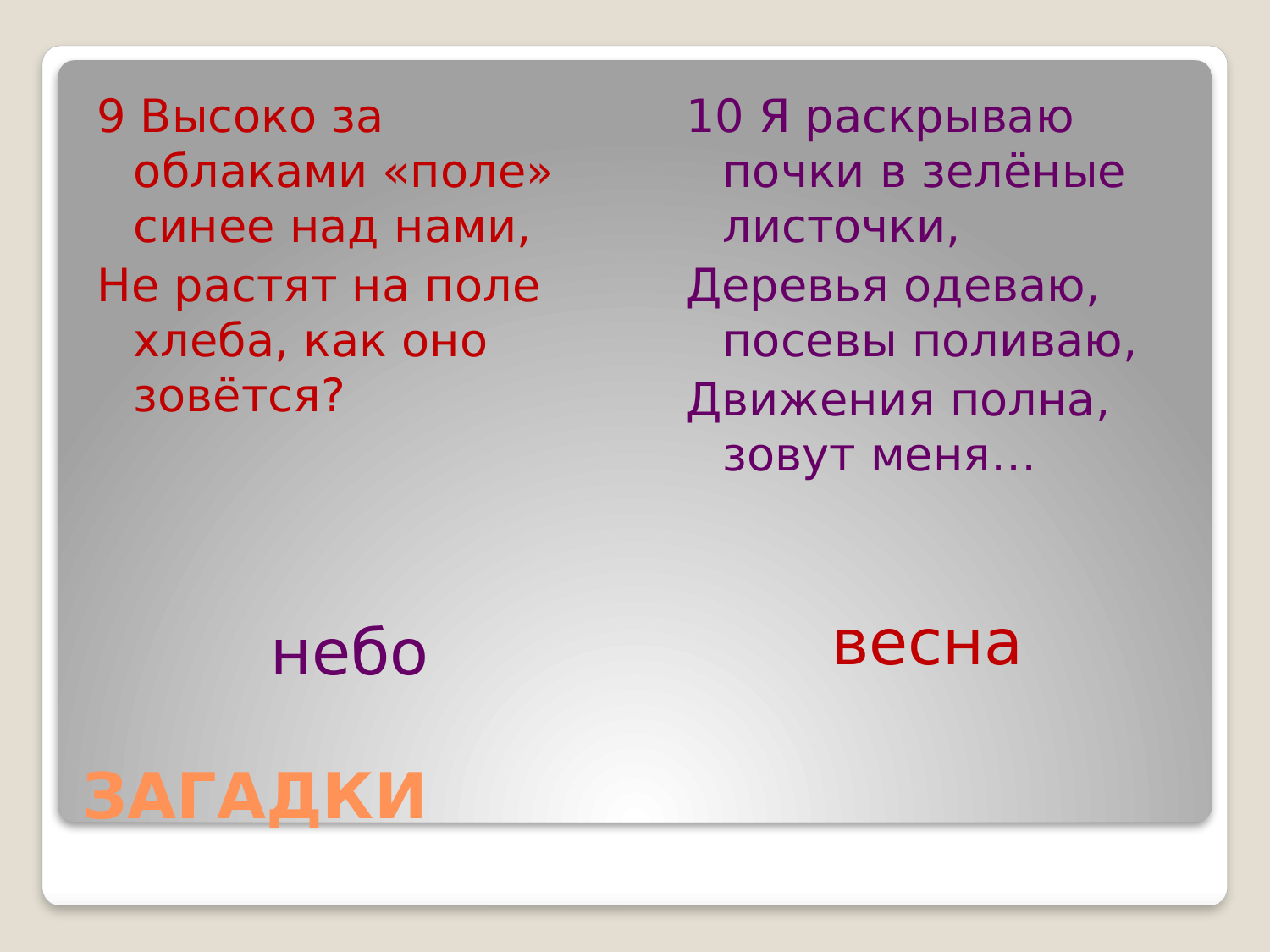

9 Высоко за облаками «поле» синее над нами,
Не растят на поле хлеба, как оно зовётся?
10 Я раскрываю почки в зелёные листочки,
Деревья одеваю, посевы поливаю,
Движения полна, зовут меня…
весна
небо
# ЗАГАДКИ